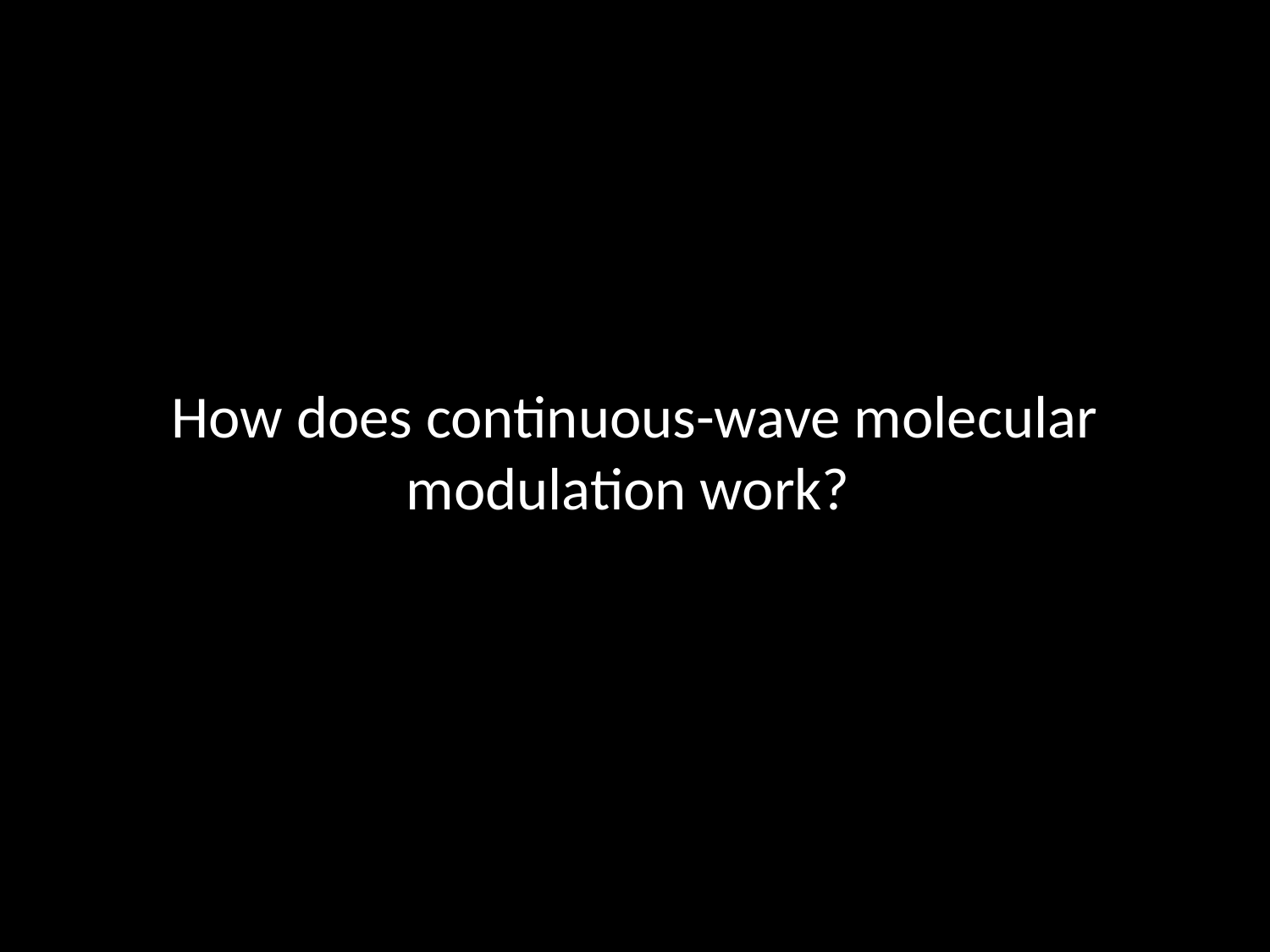

# How does continuous-wave molecular modulation work?